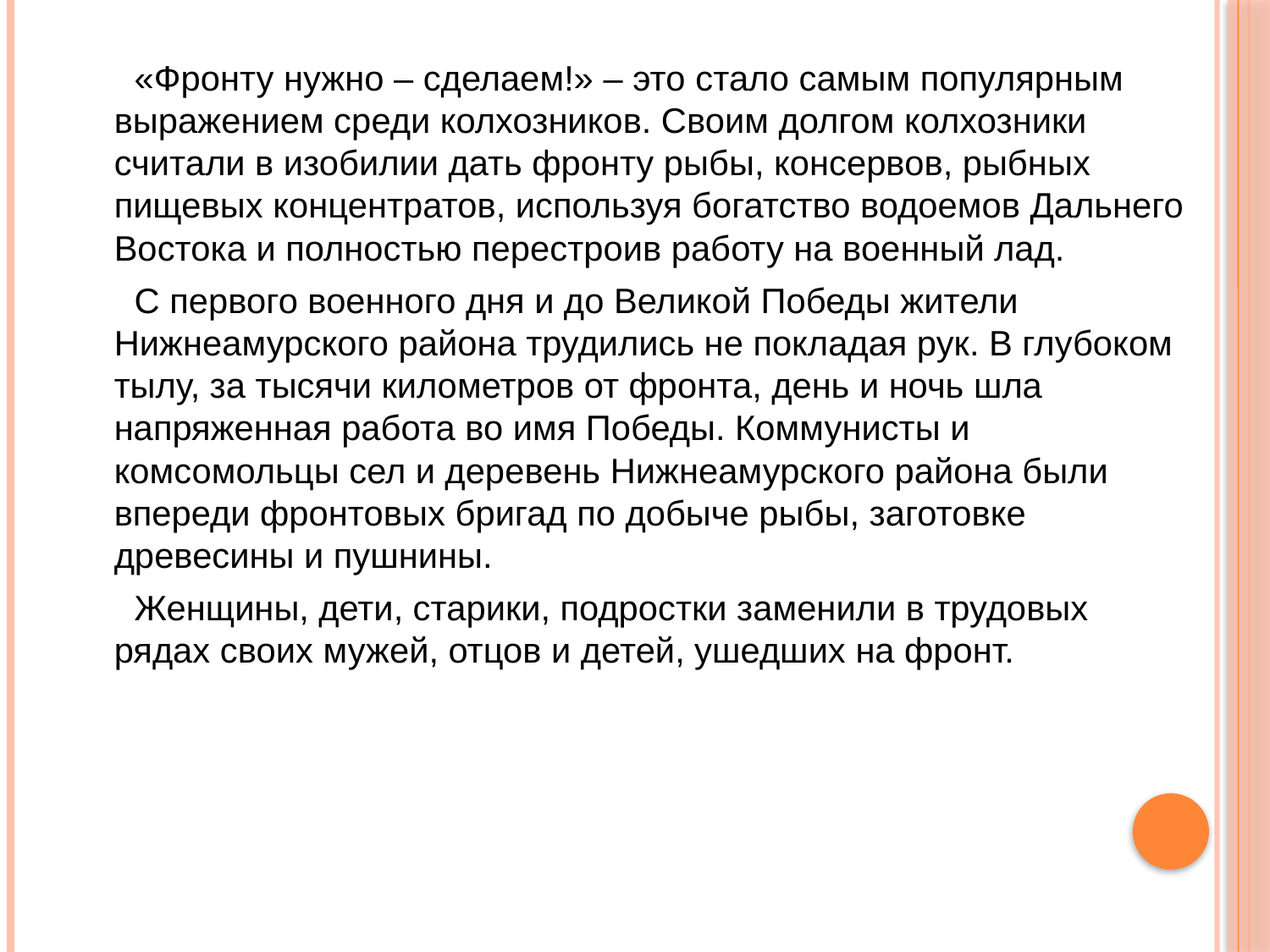

«Фронту нужно – сделаем!» – это стало самым популярным выражением среди колхозников. Своим долгом колхозники считали в изобилии дать фронту рыбы, консервов, рыбных пищевых концентратов, используя богатство водоемов Дальнего Востока и полностью перестроив работу на военный лад.
      С первого военного дня и до Великой Победы жители Нижнеамурского района трудились не покладая рук. В глубоком тылу, за тысячи километров от фронта, день и ночь шла напряженная работа во имя Победы. Коммунисты и комсомольцы сел и деревень Нижнеамурского района были впереди фронтовых бригад по добыче рыбы, заготовке древесины и пушнины.
      Женщины, дети, старики, подростки заменили в трудовых рядах своих мужей, отцов и детей, ушедших на фронт.